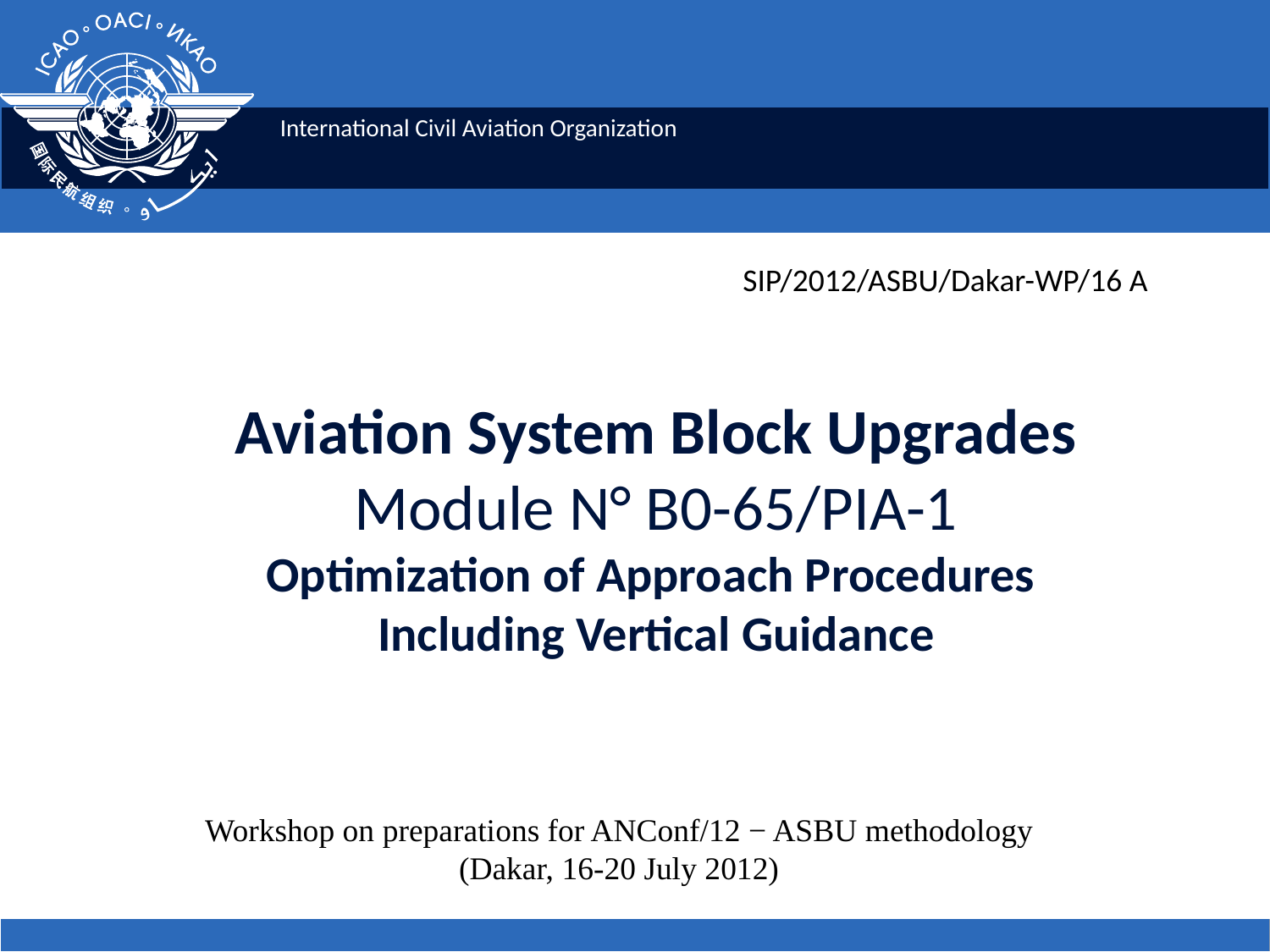

SIP/2012/ASBU/Dakar-WP/16 A
# Aviation System Block Upgrades Module N° B0-65/PIA-1 Optimization of Approach Procedures Including Vertical Guidance
Workshop on preparations for ANConf/12 − ASBU methodology
(Dakar, 16-20 July 2012)